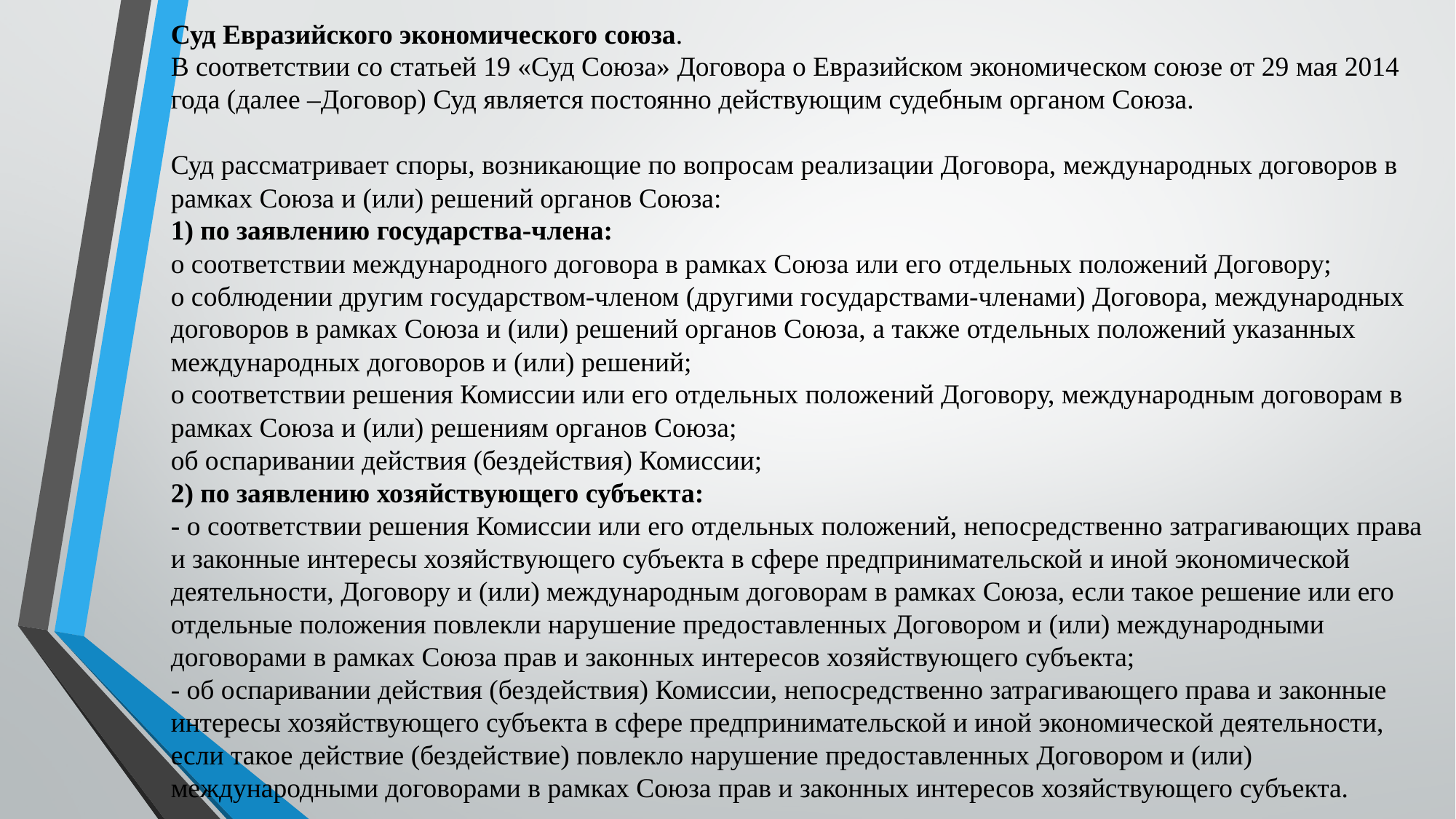

# Суд Евразийского экономического союза. В соответствии со статьей 19 «Суд Союза» Договора о Евразийском экономическом союзе от 29 мая 2014 года (далее –Договор) Суд является постоянно действующим судебным органом Союза. Суд рассматривает споры, возникающие по вопросам реализации Договора, международных договоров в рамках Союза и (или) решений органов Союза: 1) по заявлению государства-члена: о соответствии международного договора в рамках Союза или его отдельных положений Договору; о соблюдении другим государством-членом (другими государствами-членами) Договора, международных договоров в рамках Союза и (или) решений органов Союза, а также отдельных положений указанных международных договоров и (или) решений; о соответствии решения Комиссии или его отдельных положений Договору, международным договорам в рамках Союза и (или) решениям органов Союза; об оспаривании действия (бездействия) Комиссии; 2) по заявлению хозяйствующего субъекта: - о соответствии решения Комиссии или его отдельных положений, непосредственно затрагивающих права и законные интересы хозяйствующего субъекта в сфере предпринимательской и иной экономической деятельности, Договору и (или) международным договорам в рамках Союза, если такое решение или его отдельные положения повлекли нарушение предоставленных Договором и (или) международными договорами в рамках Союза прав и законных интересов хозяйствующего субъекта; - об оспаривании действия (бездействия) Комиссии, непосредственно затрагивающего права и законные интересы хозяйствующего субъекта в сфере предпринимательской и иной экономической деятельности, если такое действие (бездействие) повлекло нарушение предоставленных Договором и (или) международными договорами в рамках Союза прав и законных интересов хозяйствующего субъекта.